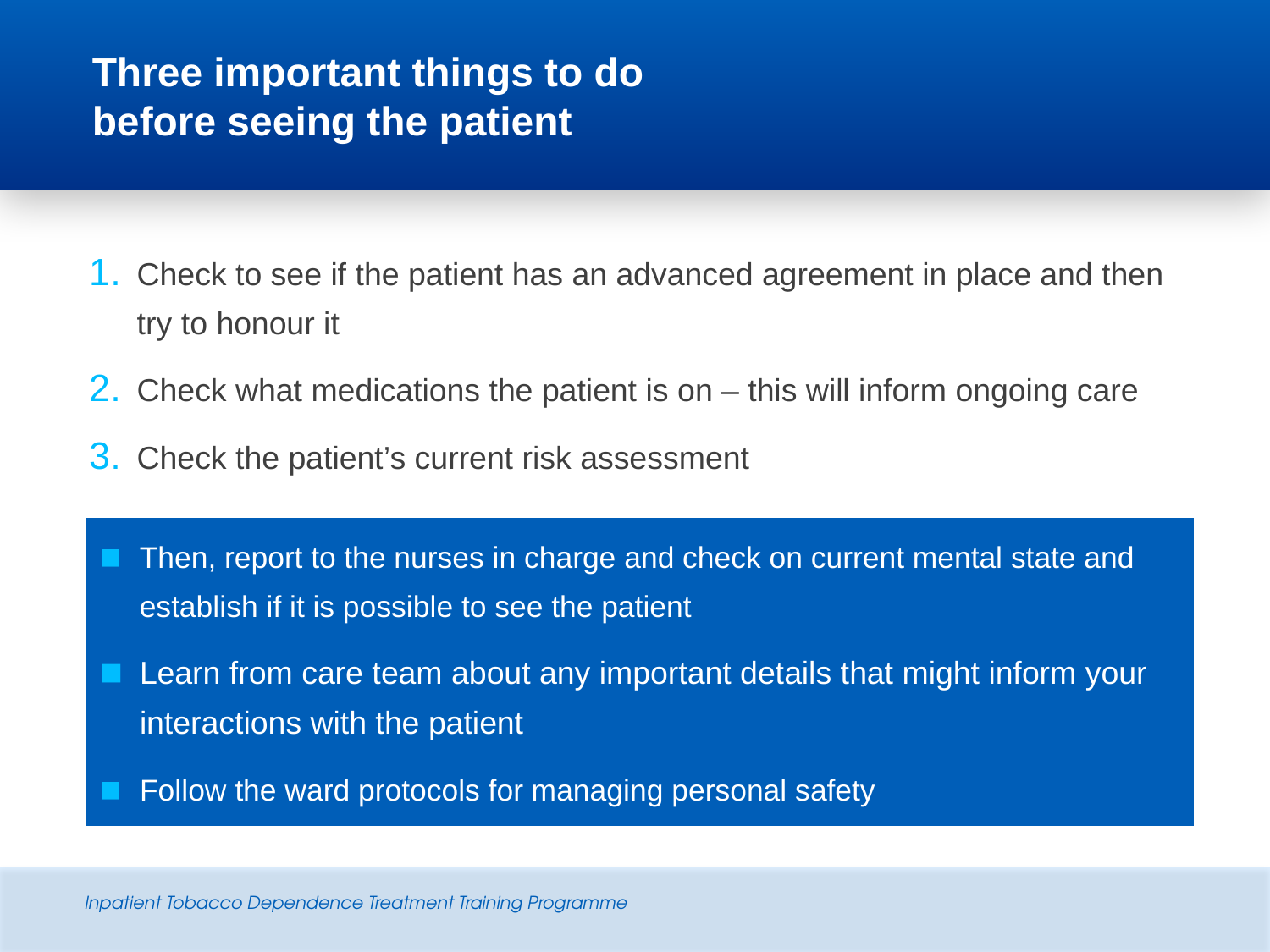

# Three important things to do before seeing the patient

Check to see if the patient has an advanced agreement in place and then try to honour it
Check what medications the patient is on ‒ this will inform ongoing care
Check the patient’s current risk assessment
Then, report to the nurses in charge and check on current mental state and establish if it is possible to see the patient
Learn from care team about any important details that might inform your interactions with the patient
Follow the ward protocols for managing personal safety
Inpatient Tobacco Dependence Treatment Training Programme